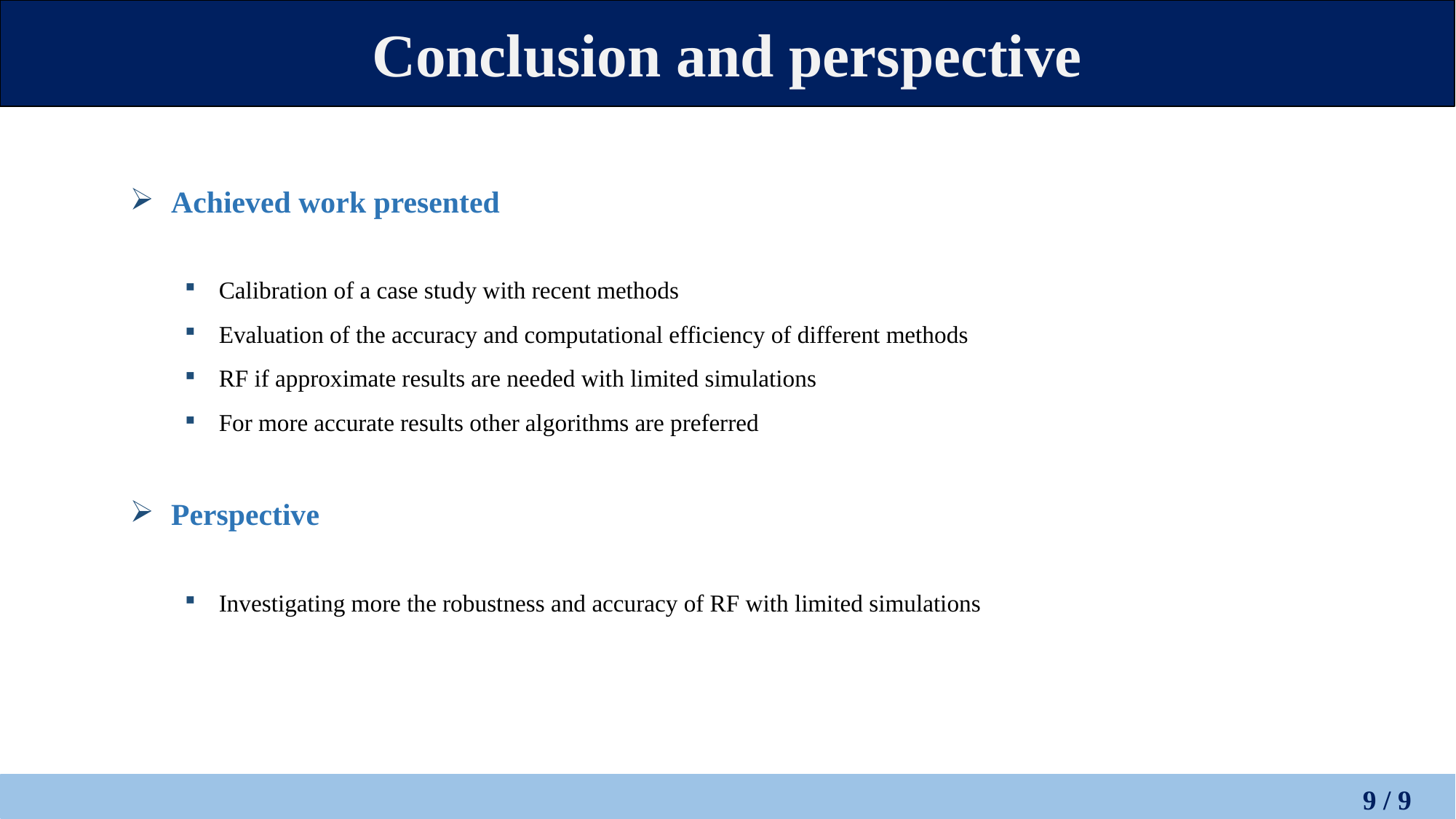

Conclusion and perspective
| Achieved work presented |
| --- |
|  |
| Calibration of a case study with recent methods |
| Evaluation of the accuracy and computational efficiency of different methods |
| RF if approximate results are needed with limited simulations |
| For more accurate results other algorithms are preferred |
|  |
| Perspective |
|  |
| Investigating more the robustness and accuracy of RF with limited simulations |

9 / 9